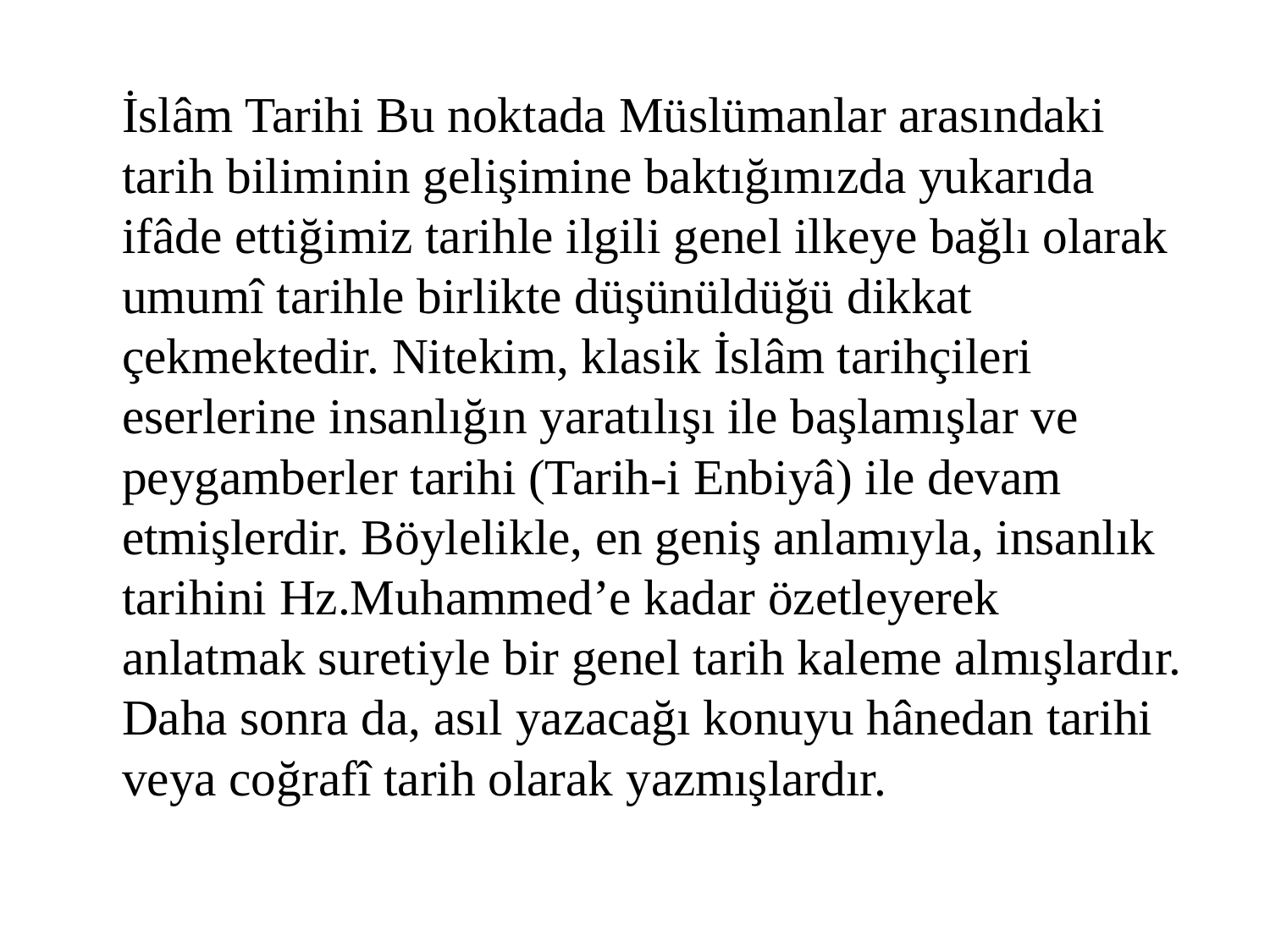

İslâm Tarihi Bu noktada Müslümanlar arasındaki tarih biliminin gelişimine baktığımızda yukarıda ifâde ettiğimiz tarihle ilgili genel ilkeye bağlı olarak umumî tarihle birlikte düşünüldüğü dikkat çekmektedir. Nitekim, klasik İslâm tarihçileri eserlerine insanlığın yaratılışı ile başlamışlar ve peygamberler tarihi (Tarih-i Enbiyâ) ile devam etmişlerdir. Böylelikle, en geniş anlamıyla, insanlık tarihini Hz.Muhammed’e kadar özetleyerek anlatmak suretiyle bir genel tarih kaleme almışlardır. Daha sonra da, asıl yazacağı konuyu hânedan tarihi veya coğrafî tarih olarak yazmışlardır.